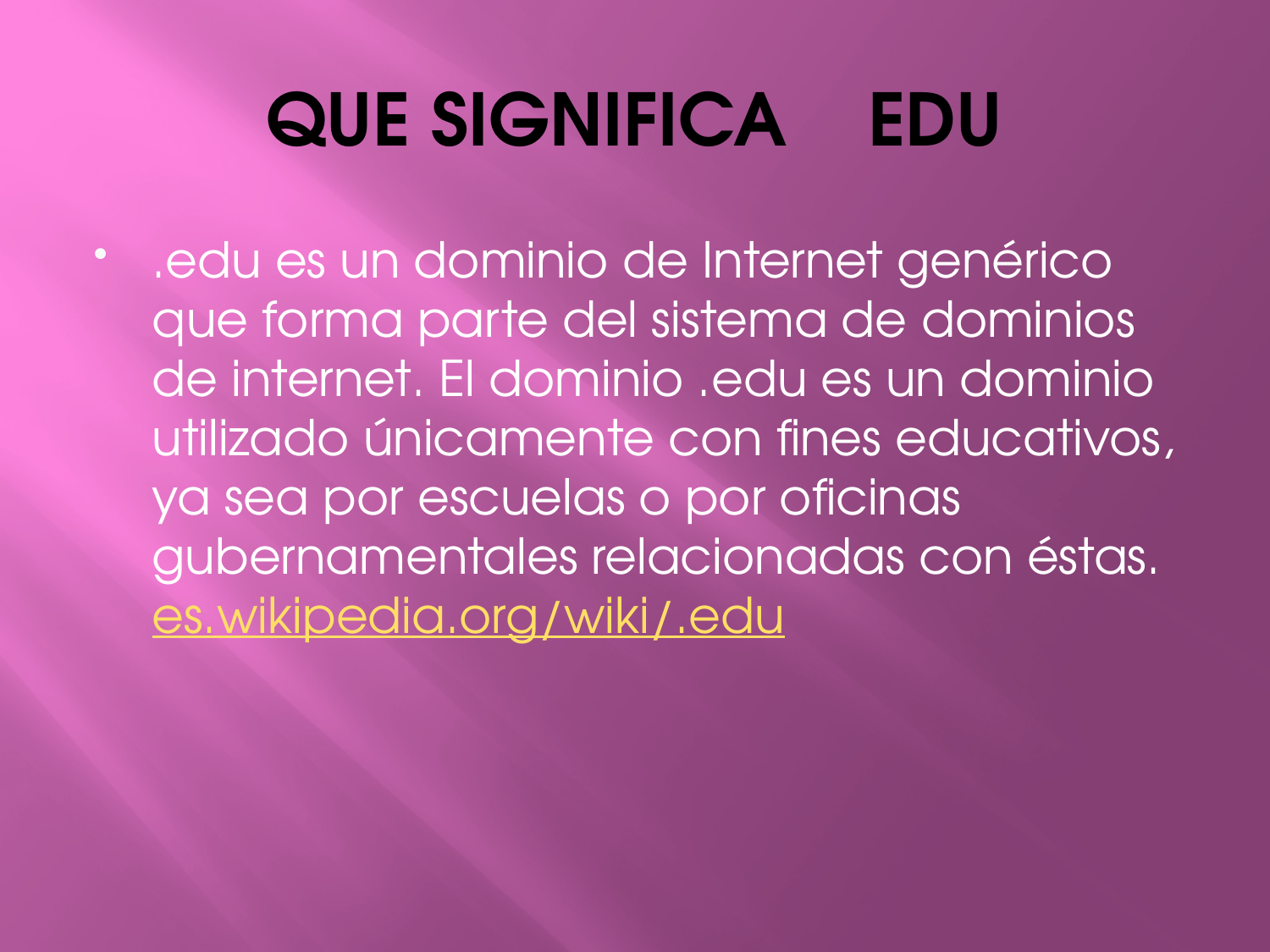

# QUE SIGNIFICA    EDU
.edu es un dominio de Internet genérico que forma parte del sistema de dominios de internet. El dominio .edu es un dominio utilizado únicamente con fines educativos, ya sea por escuelas o por oficinas gubernamentales relacionadas con éstas.
es.wikipedia.org/wiki/.edu